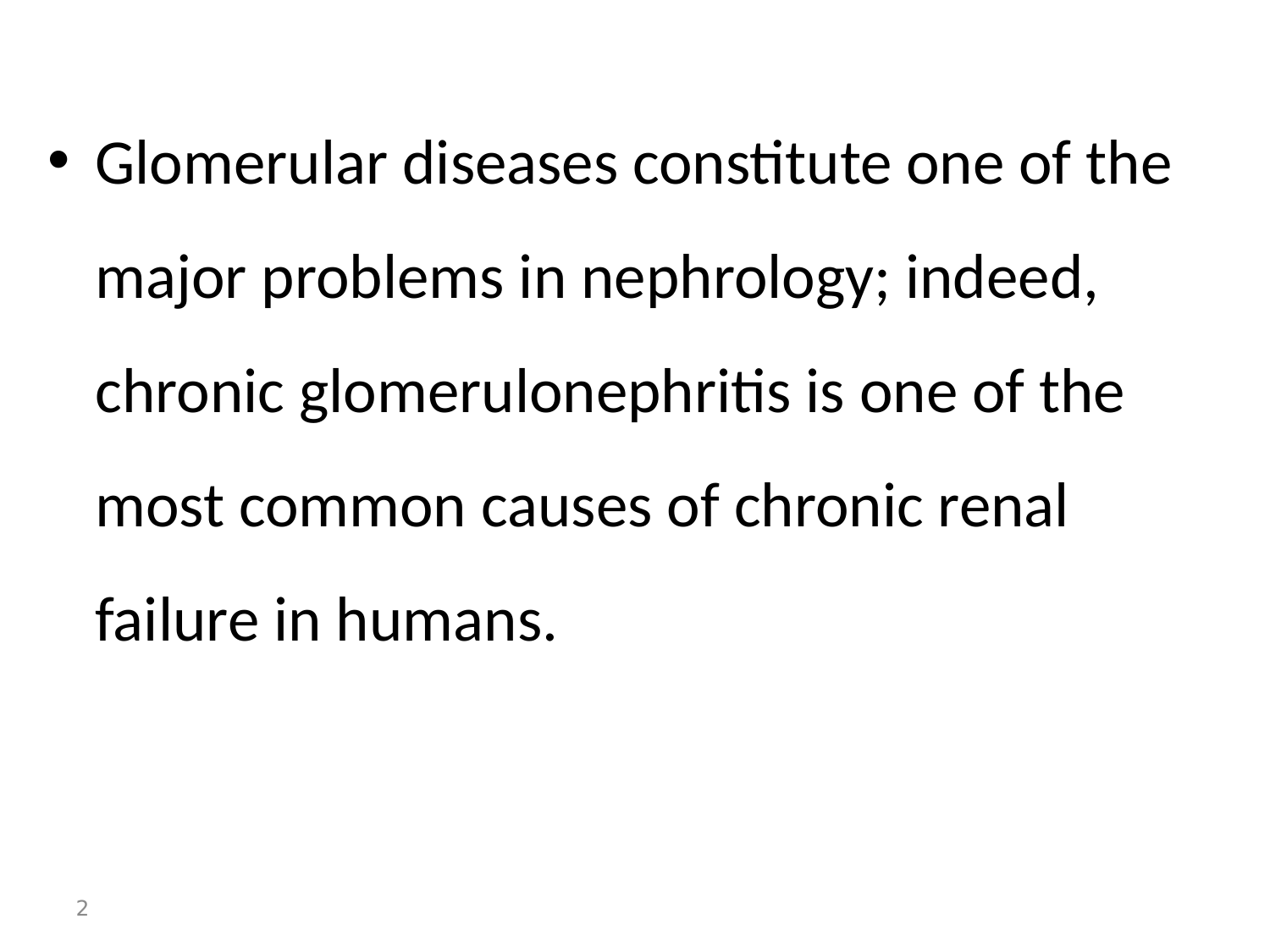

Glomerular diseases constitute one of the major problems in nephrology; indeed, chronic glomerulonephritis is one of the most common causes of chronic renal failure in humans.
2